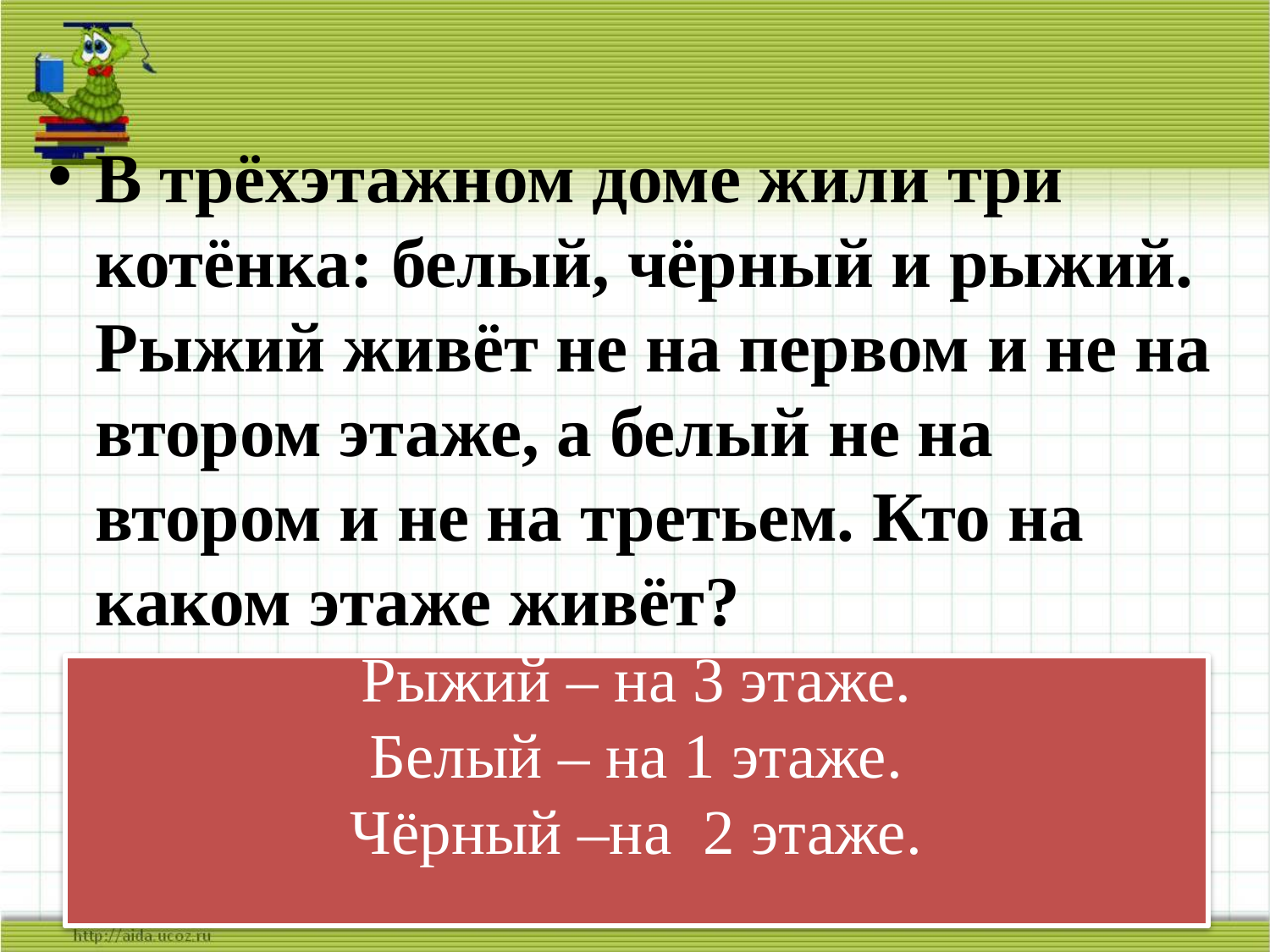

В трёхэтажном доме жили три котёнка: белый, чёрный и рыжий. Рыжий живёт не на первом и не на втором этаже, а белый не на втором и не на третьем. Кто на каком этаже живёт?
# Рыжий – на 3 этаже. Белый – на 1 этаже. Чёрный –на  2 этаже.